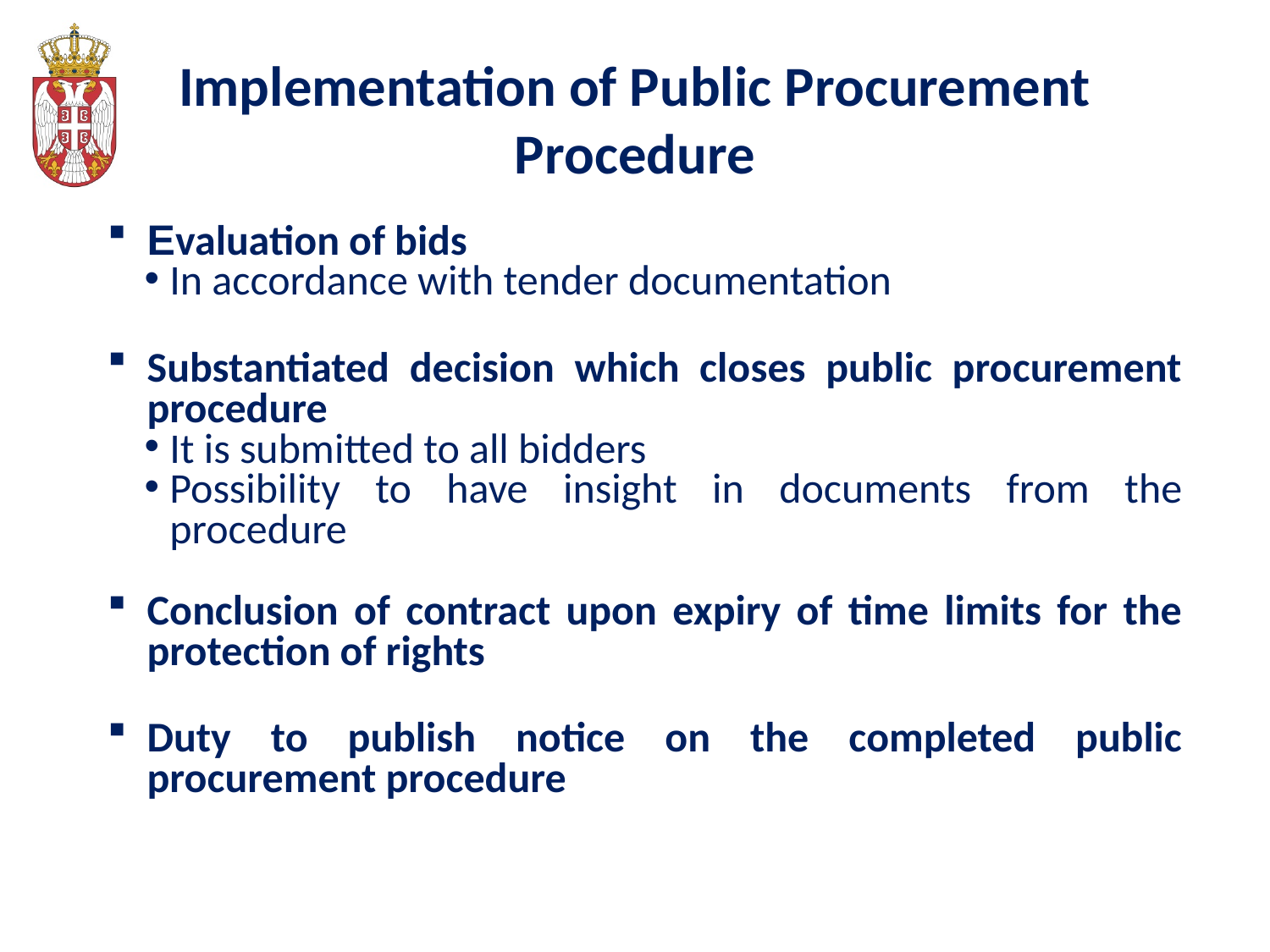

# Implementation of Public Procurement Procedure
Evaluation of bids
In accordance with tender documentation

Substantiated decision which closes public procurement procedure
It is submitted to all bidders
Possibility to have insight in documents from the procedure

Conclusion of contract upon expiry of time limits for the protection of rights

Duty to publish notice on the completed public procurement procedure